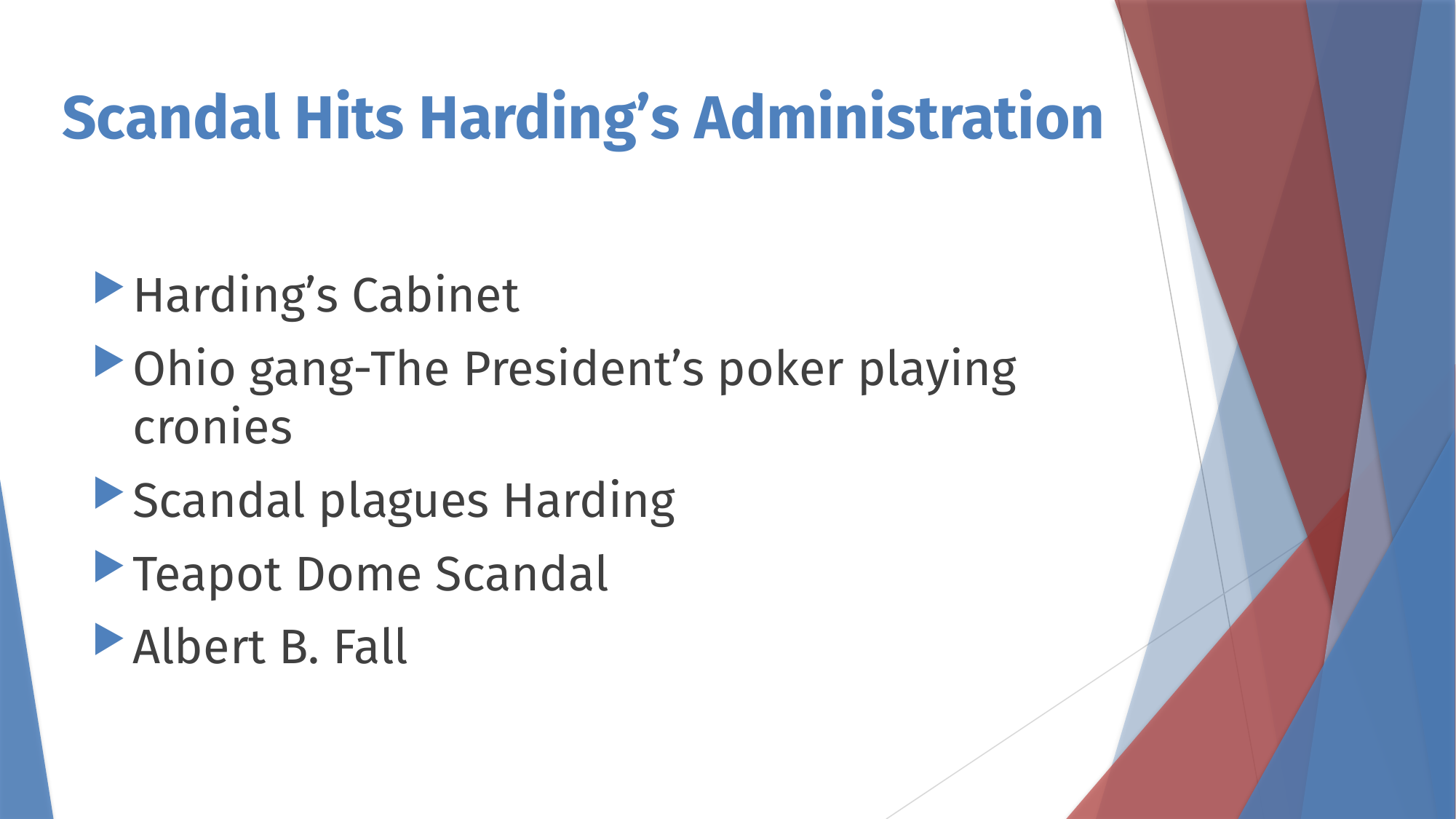

# Scandal Hits Harding’s Administration
Harding’s Cabinet
Ohio gang-The President’s poker playing cronies
Scandal plagues Harding
Teapot Dome Scandal
Albert B. Fall